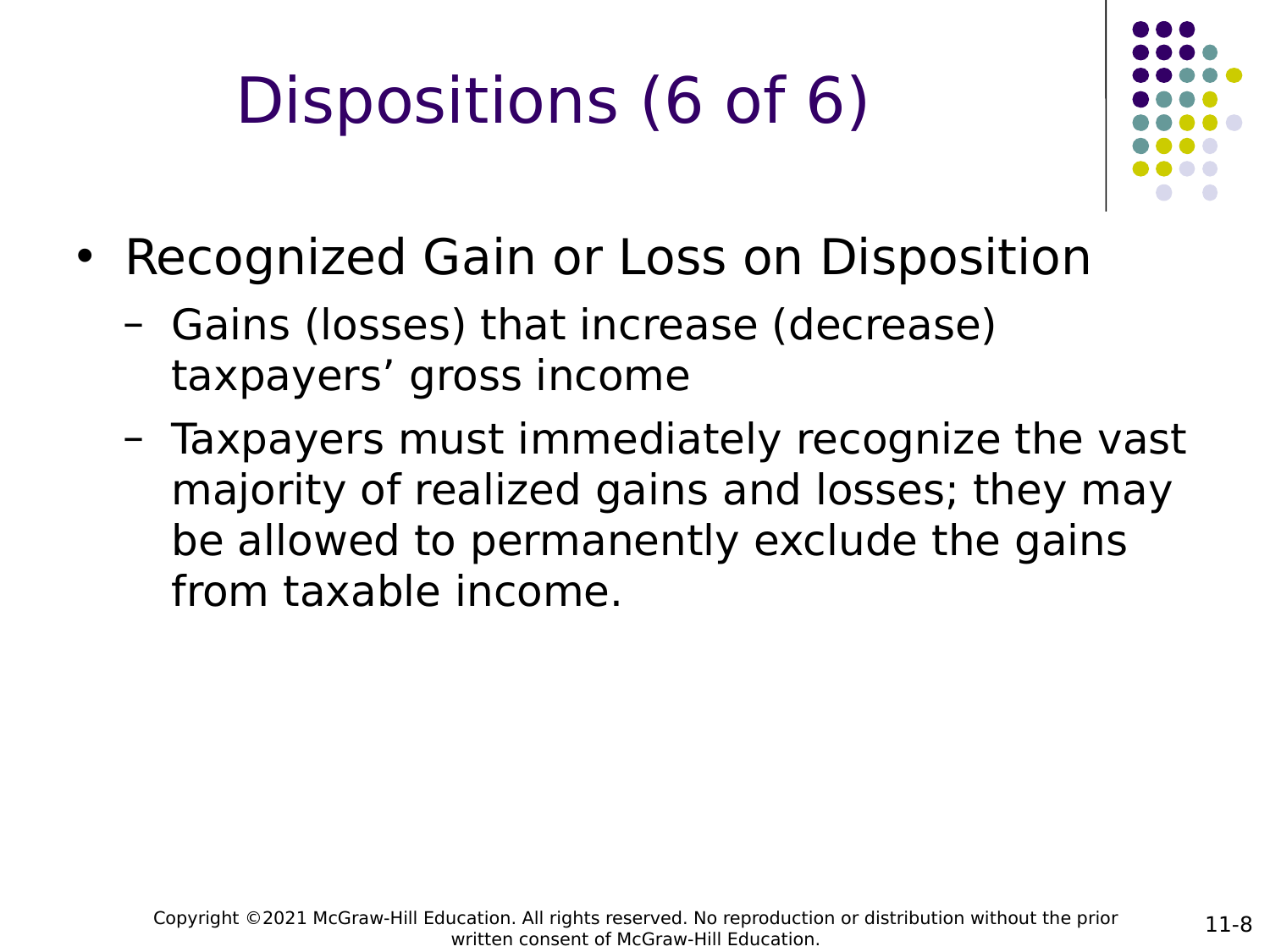

# Dispositions (6 of 6)
Recognized Gain or Loss on Disposition
Gains (losses) that increase (decrease) taxpayers’ gross income
Taxpayers must immediately recognize the vast majority of realized gains and losses; they may be allowed to permanently exclude the gains from taxable income.
11-8